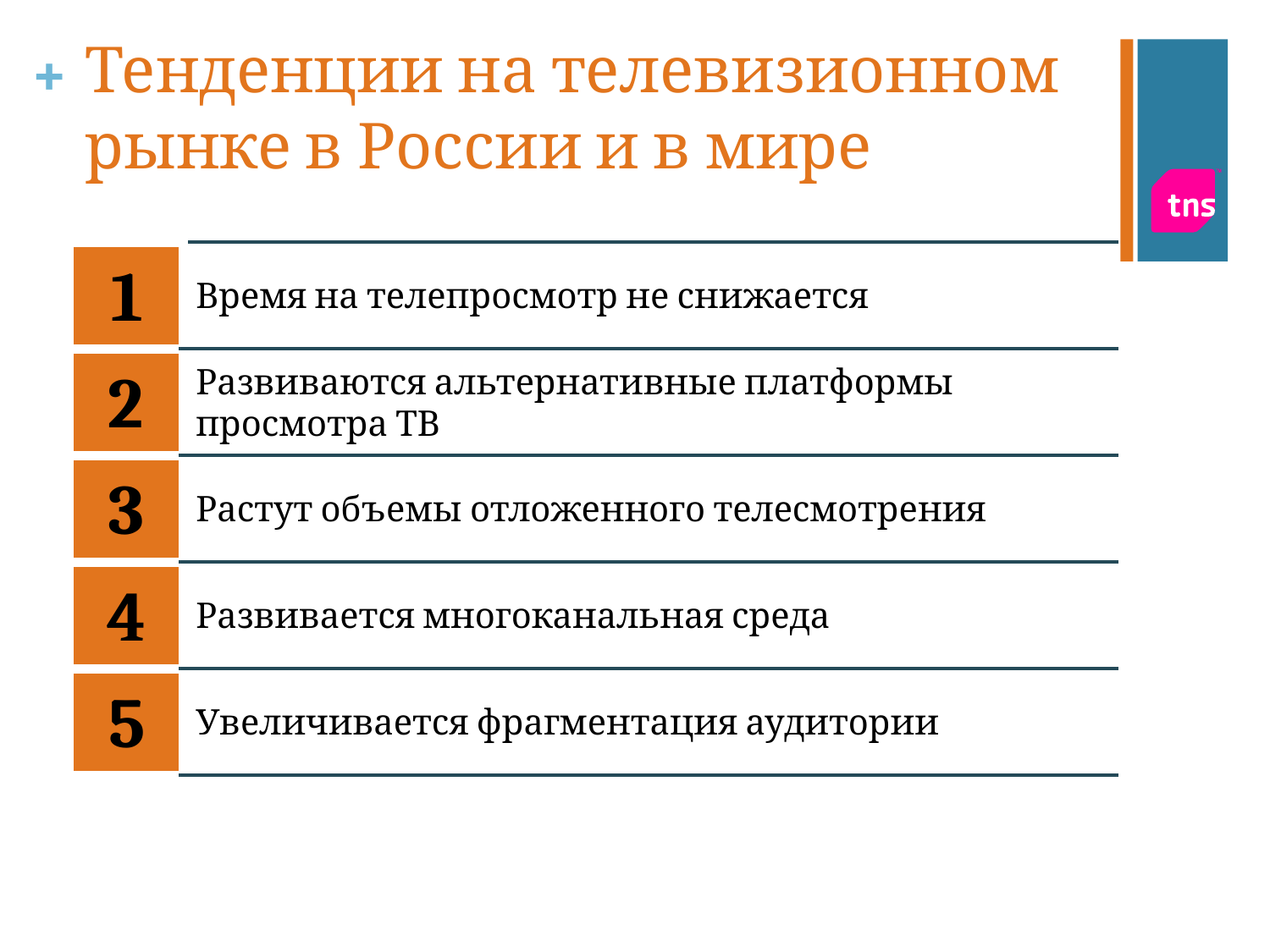

# Тенденции на телевизионном рынке в России и в мире
| 1 | Время на телепросмотр не снижается |
| --- | --- |
| 2 | Развиваются альтернативные платформы просмотра ТВ |
| 3 | Растут объемы отложенного телесмотрения |
| 4 | Развивается многоканальная среда |
| 5 | Увеличивается фрагментация аудитории |